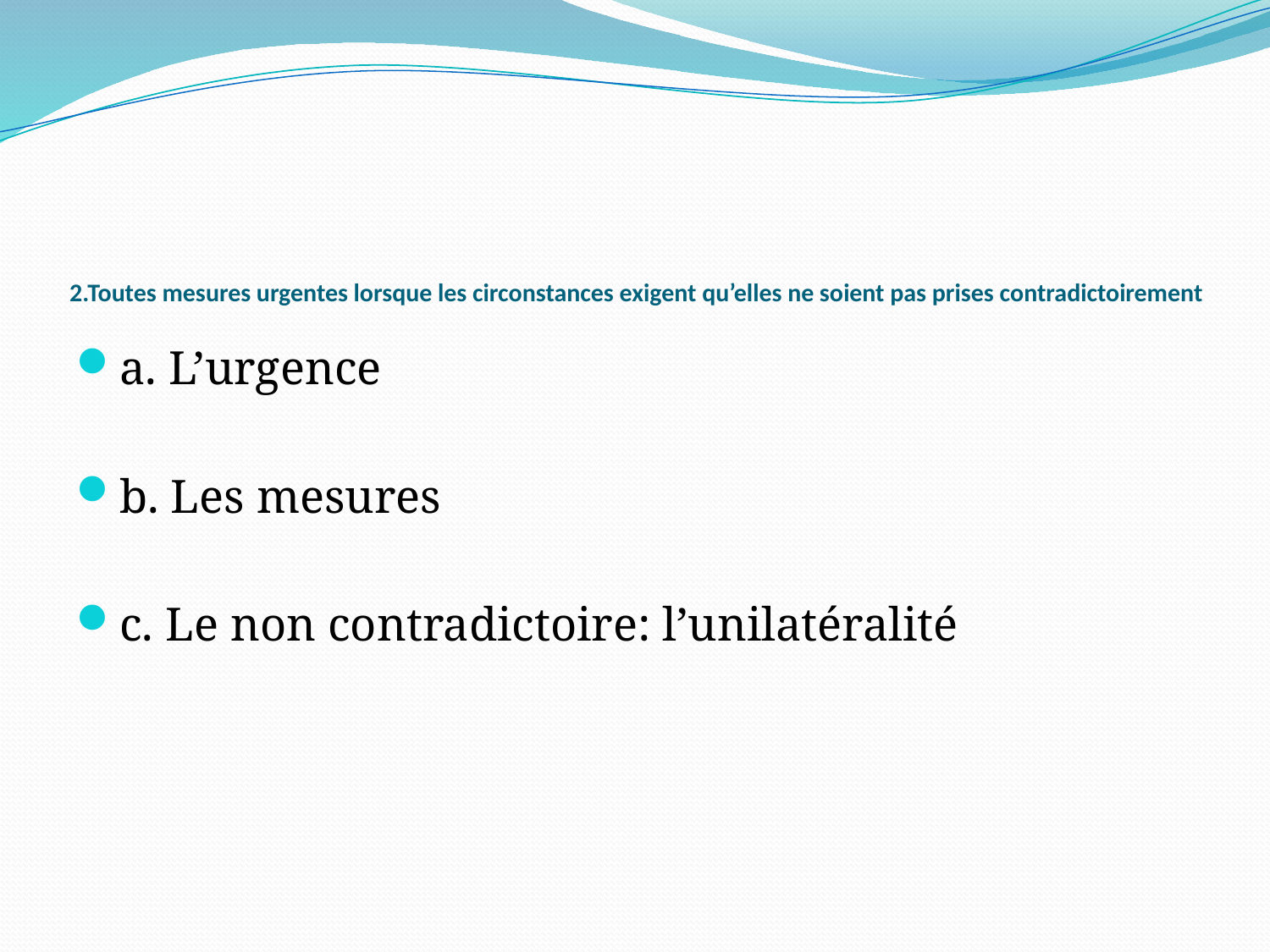

# 2.Toutes mesures urgentes lorsque les circonstances exigent qu’elles ne soient pas prises contradictoirement

a. L’urgence

b. Les mesures

c. Le non contradictoire: l’unilatéralité